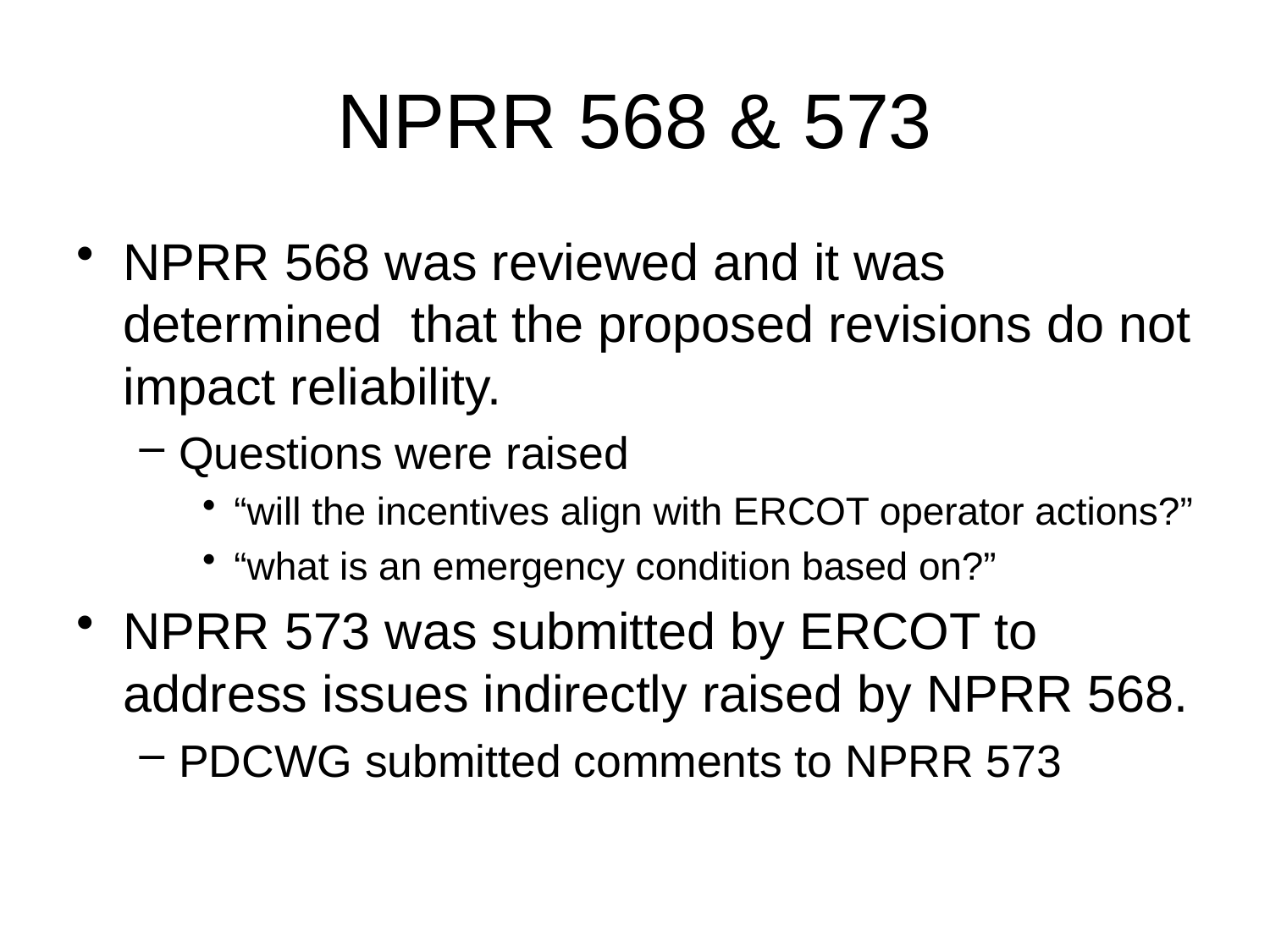

# NPRR 568 & 573
NPRR 568 was reviewed and it was determined  that the proposed revisions do not impact reliability.
Questions were raised
“will the incentives align with ERCOT operator actions?”
“what is an emergency condition based on?”
NPRR 573 was submitted by ERCOT to address issues indirectly raised by NPRR 568.
PDCWG submitted comments to NPRR 573